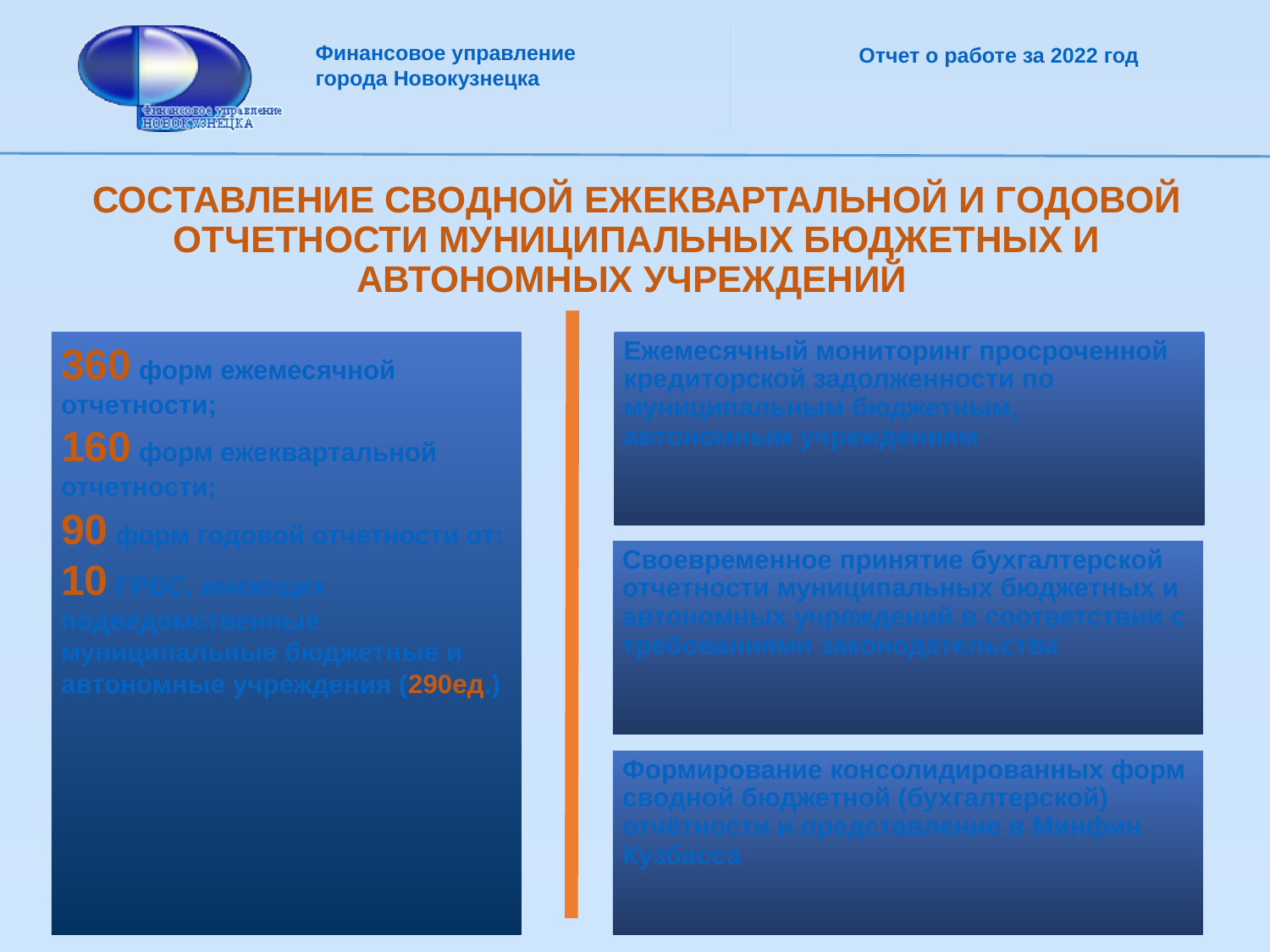

# СОСТАВЛЕНИЕ СВОДНОЙ ЕЖЕКВАРТАЛЬНОЙ И ГОДОВОЙ ОТЧЕТНОСТИ МУНИЦИПАЛЬНЫХ БЮДЖЕТНЫХ И АВТОНОМНЫХ УЧРЕЖДЕНИЙ
Ежемесячный мониторинг просроченной кредиторской задолженности по муниципальным бюджетным, автономным учреждениям
360 форм ежемесячной отчетности;
160 форм ежеквартальной отчетности;
90 форм годовой отчетности от: 10 ГРБС, имеющих подведомственные муниципальные бюджетные и автономные учреждения (290ед.)
Своевременное принятие бухгалтерской отчетности муниципальных бюджетных и автономных учреждений в соответствии с требованиями законодательства
Формирование консолидированных форм сводной бюджетной (бухгалтерской) отчётности и представление в Минфин Кузбасса